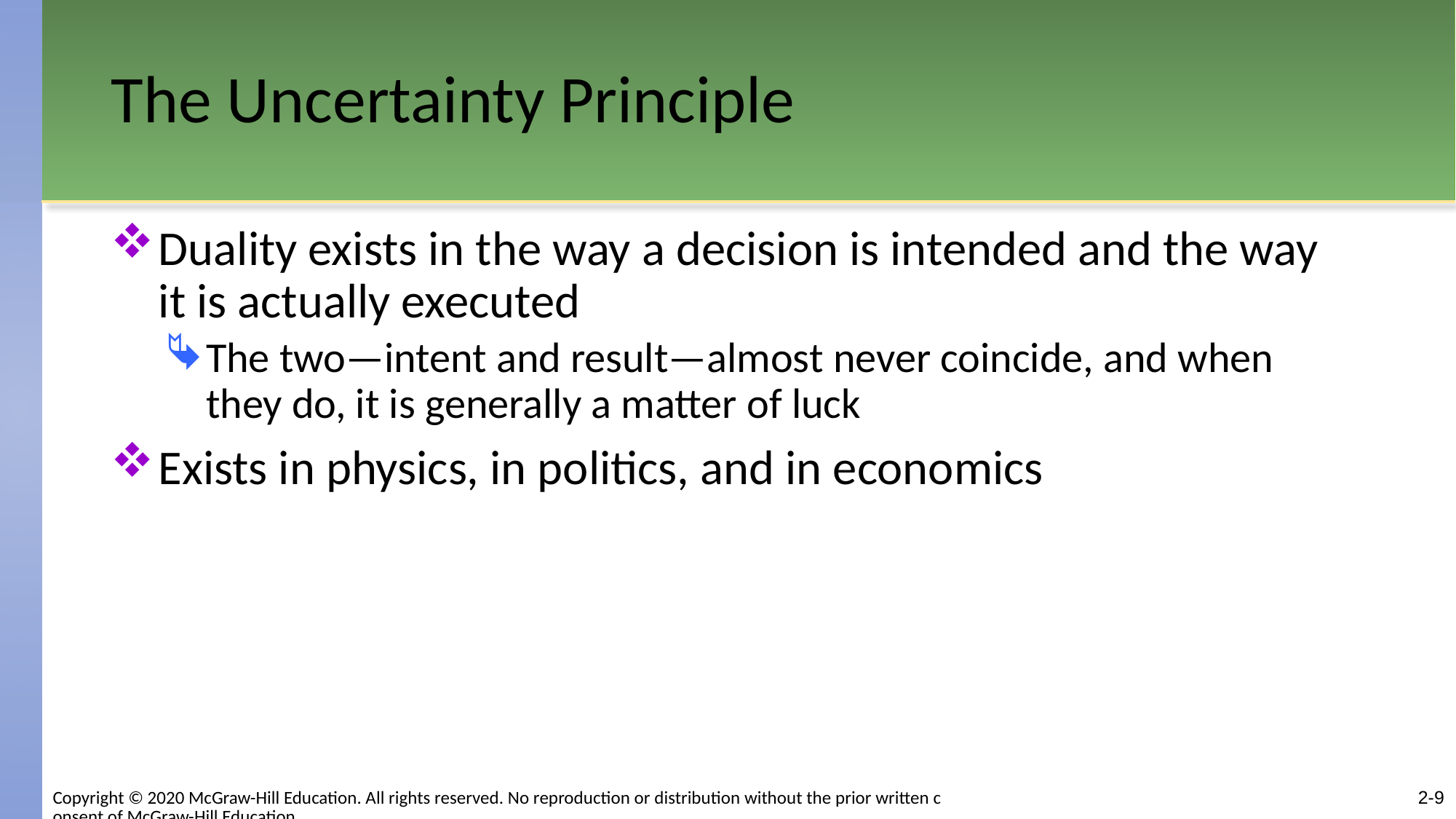

# The Uncertainty Principle
Duality exists in the way a decision is intended and the way it is actually executed
The two—intent and result—almost never coincide, and when they do, it is generally a matter of luck
Exists in physics, in politics, and in economics
2-9
Copyright © 2020 McGraw-Hill Education. All rights reserved. No reproduction or distribution without the prior written consent of McGraw-Hill Education.